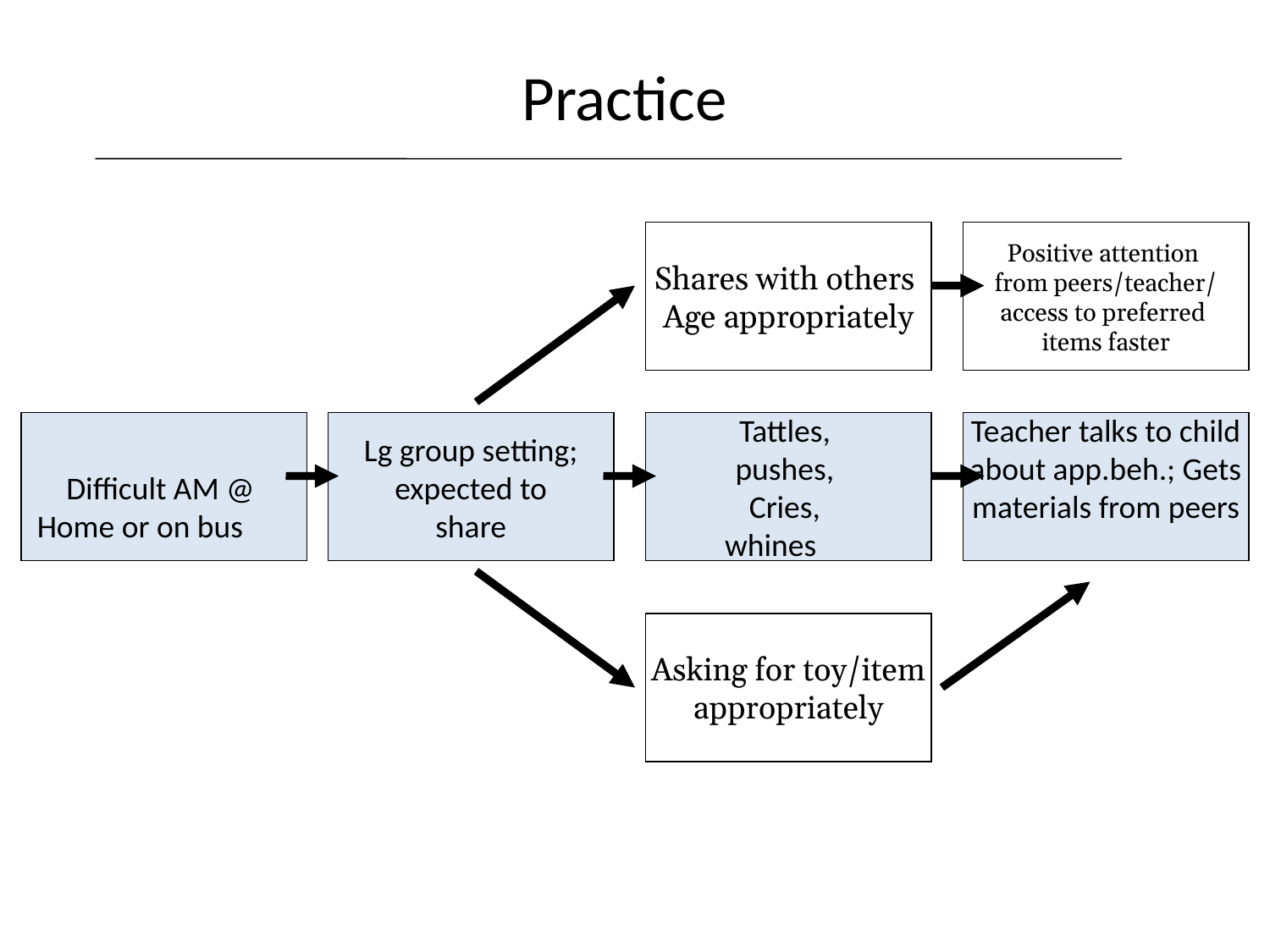

Practice

Shares with others
Age appropriately

Positive attention
from peers/teacher/
access to preferred
items faster

Difficult AM @
Home or on bus

Lg group setting;
 expected to
share

Tattles,
pushes,
Cries,
whines

Teacher talks to child
 about app.beh.; Gets
materials from peers

Asking for toy/item
appropriately